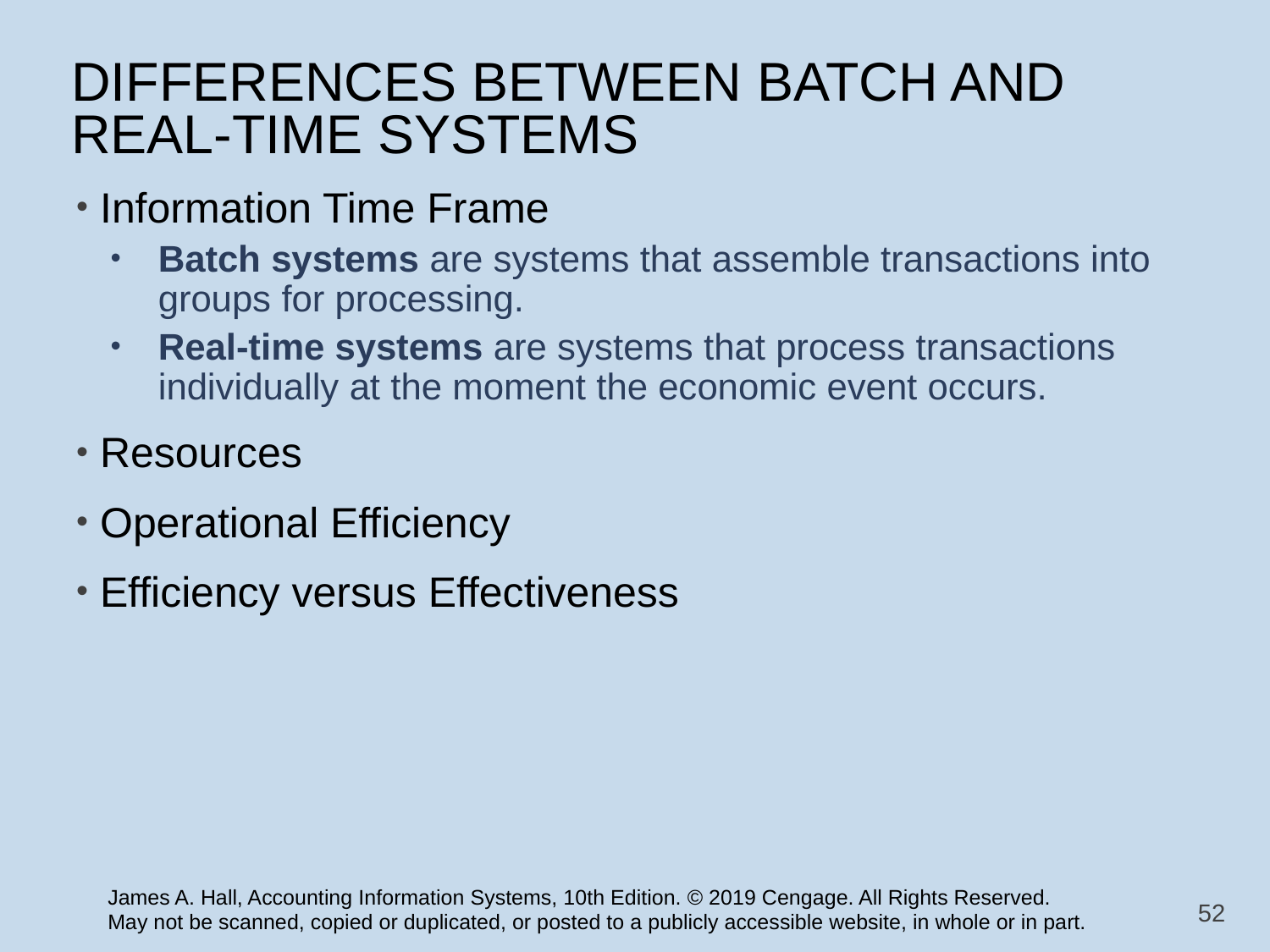

# DIFFERENCES BETWEEN BATCH AND REAL-TIME SYSTEMS
Information Time Frame
Batch systems are systems that assemble transactions into groups for processing.
Real-time systems are systems that process transactions individually at the moment the economic event occurs.
Resources
Operational Efficiency
Efficiency versus Effectiveness

52